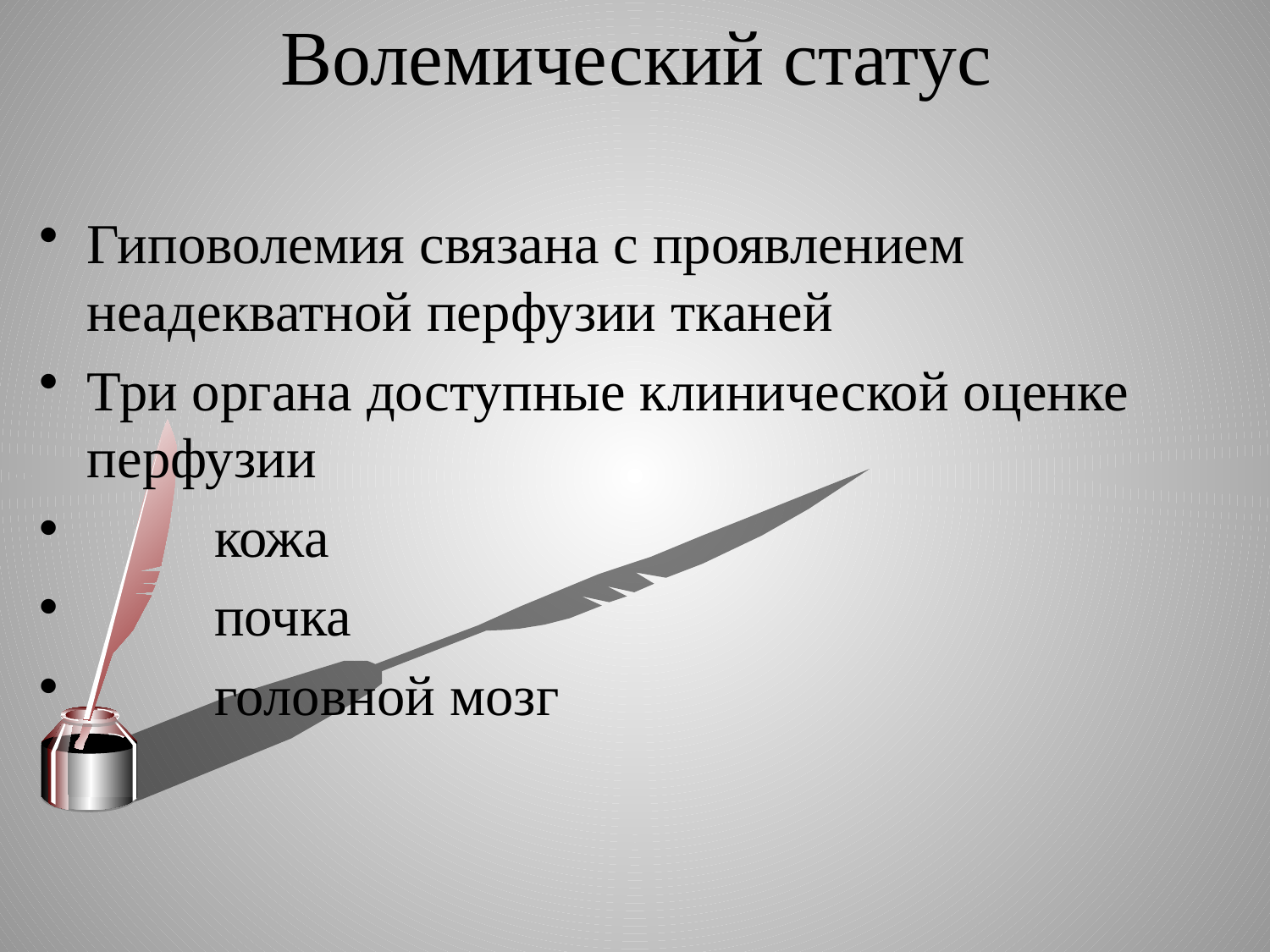

# Волемический статус
Гиповолемия связана с проявлением неадекватной перфузии тканей
Три органа доступные клинической оценке перфузии
         кожа
         почка
         головной мозг